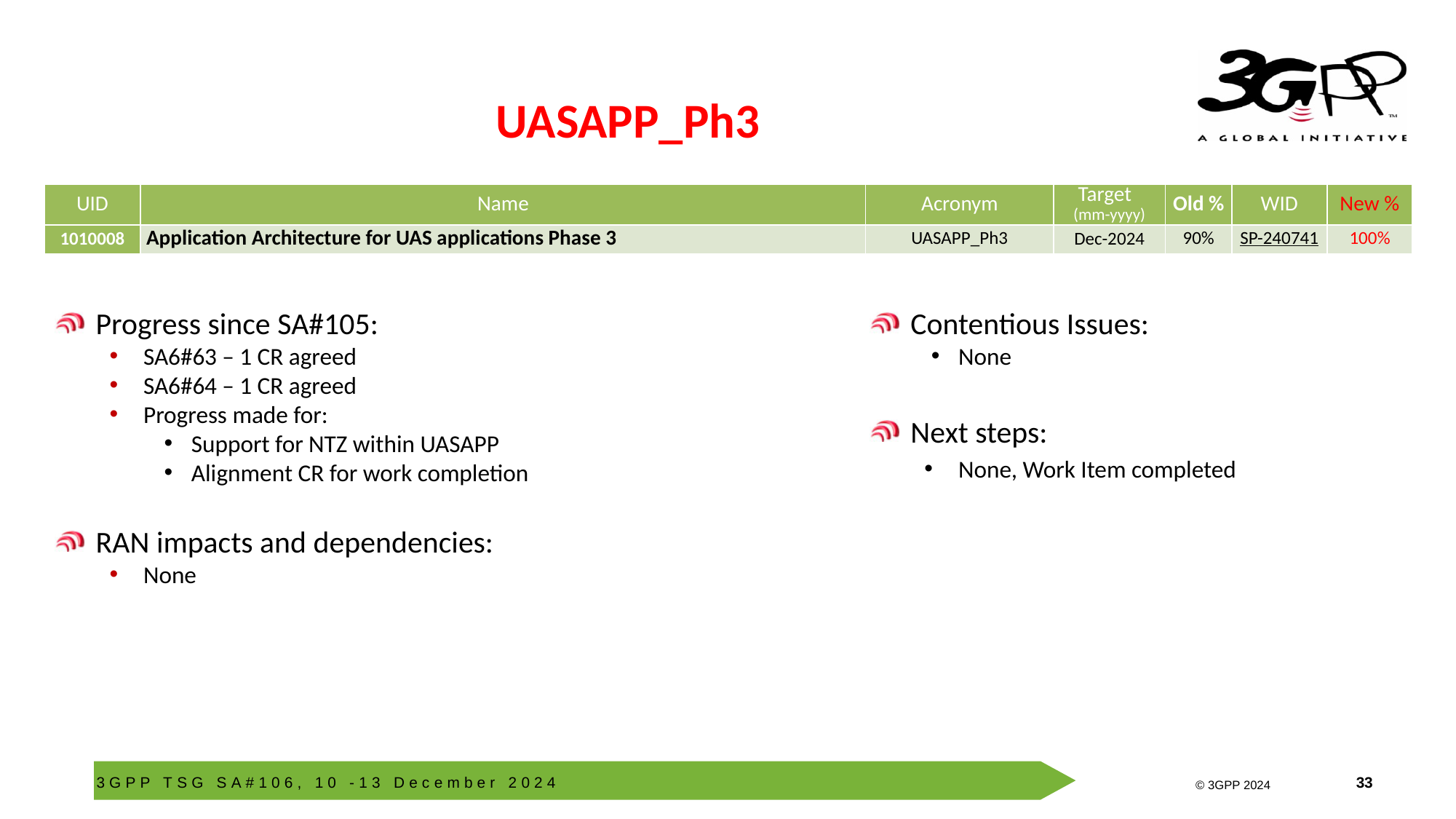

# UASAPP_Ph3
| UID | Name | Acronym | Target (mm-yyyy) | Old % | WID | New % |
| --- | --- | --- | --- | --- | --- | --- |
| 1010008 | Application Architecture for UAS applications Phase 3 | UASAPP\_Ph3 | Dec-2024 | 90% | SP-240741 | 100% |
Progress since SA#105:
SA6#63 – 1 CR agreed
SA6#64 – 1 CR agreed
Progress made for:
Support for NTZ within UASAPP
Alignment CR for work completion

RAN impacts and dependencies:
None
Contentious Issues:
None

Next steps:
None, Work Item completed